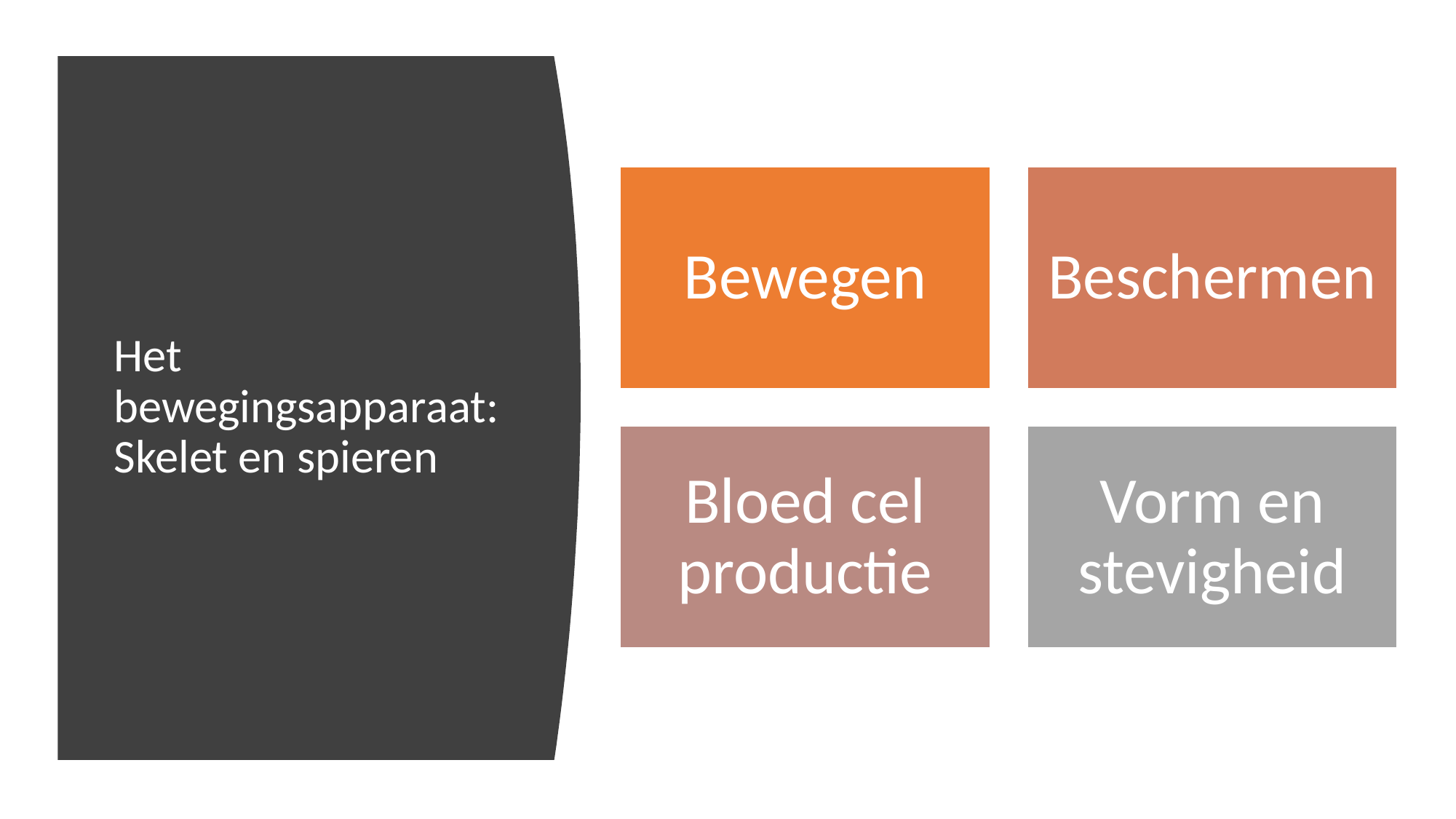

Bewegen
Beschermen
Bloed cel productie
Vorm en stevigheid

# Het bewegingsapparaat: Skelet en spieren